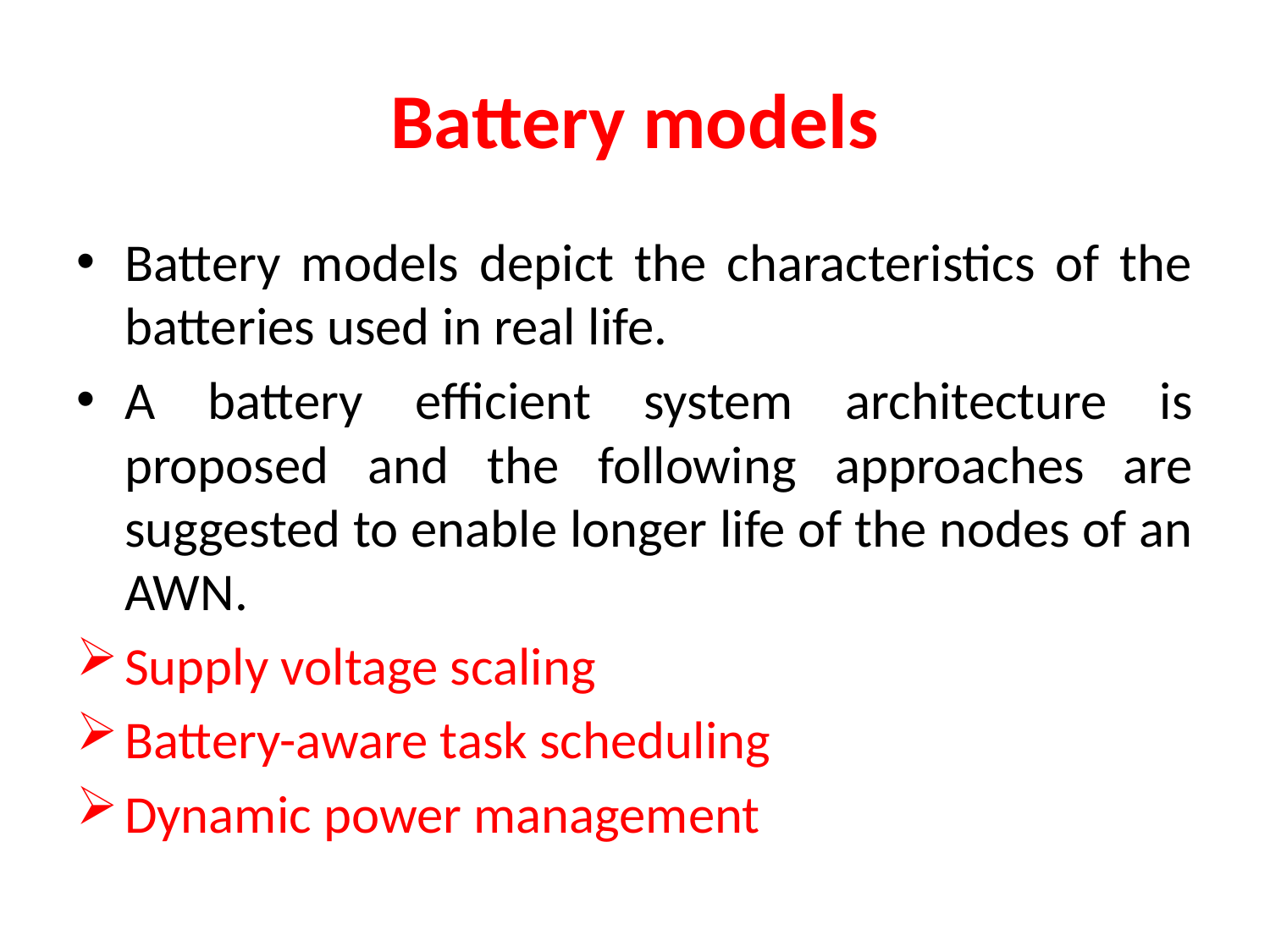

# Battery models
Battery models depict the characteristics of the batteries used in real life.
A battery efficient system architecture is proposed and the following approaches are suggested to enable longer life of the nodes of an AWN.
Supply voltage scaling
Battery-aware task scheduling
Dynamic power management